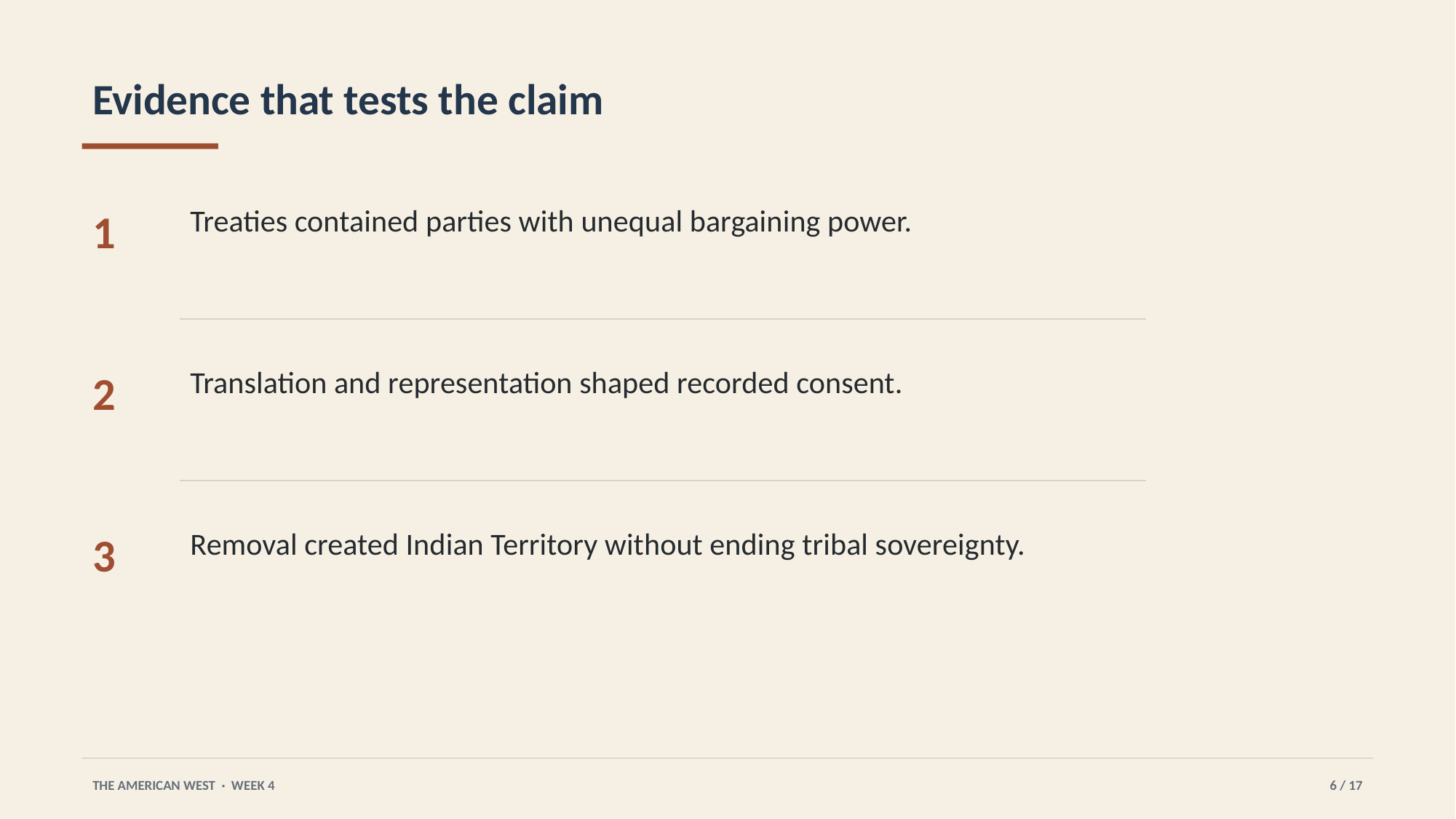

Evidence that tests the claim

Treaties contained parties with unequal bargaining power.
1

Translation and representation shaped recorded consent.
2

Removal created Indian Territory without ending tribal sovereignty.
3

THE AMERICAN WEST  ·  WEEK 4
6 / 17